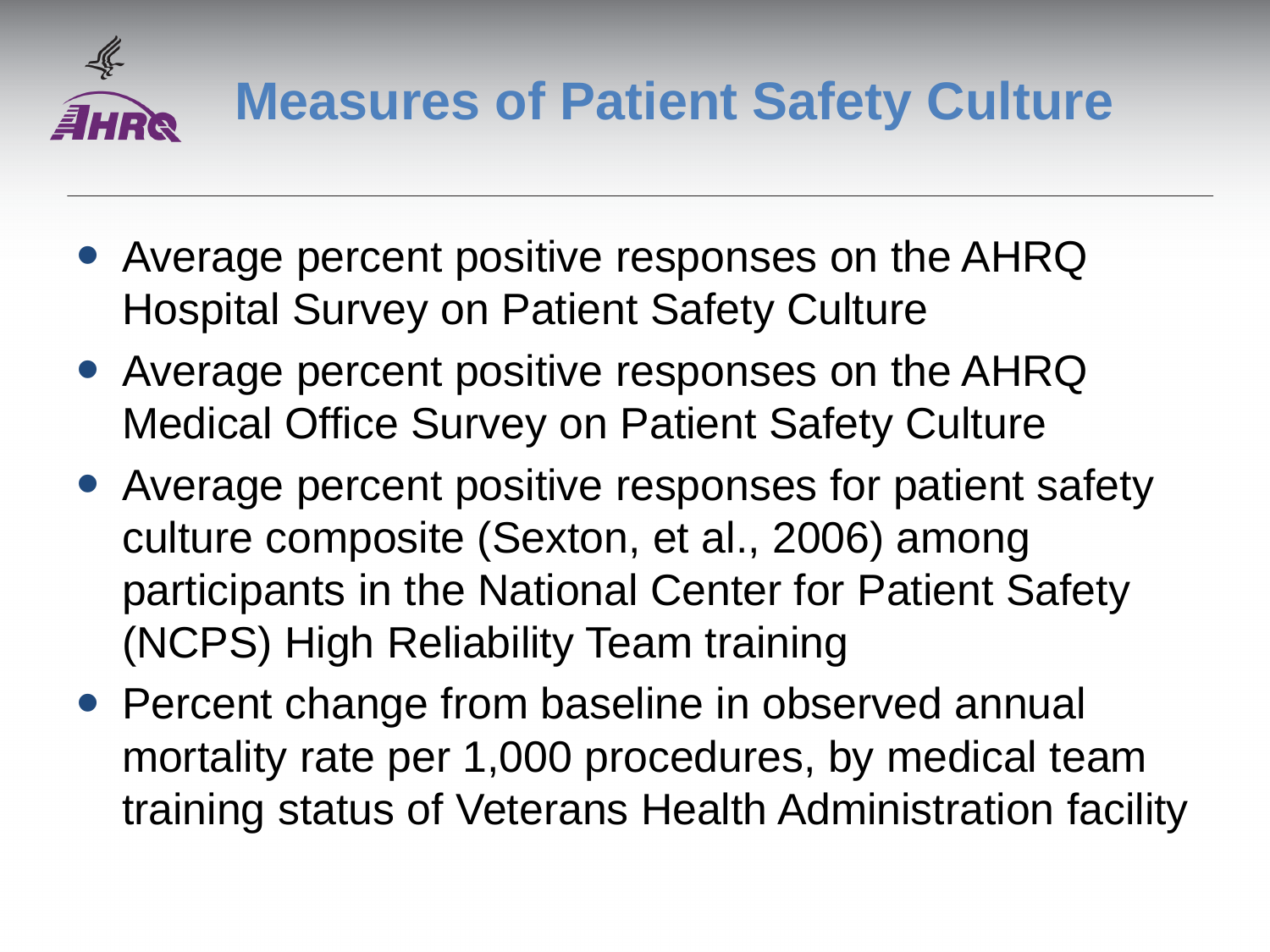

# Measures of Patient Safety Culture
Average percent positive responses on the AHRQ Hospital Survey on Patient Safety Culture
Average percent positive responses on the AHRQ Medical Office Survey on Patient Safety Culture
Average percent positive responses for patient safety culture composite (Sexton, et al., 2006) among participants in the National Center for Patient Safety (NCPS) High Reliability Team training
Percent change from baseline in observed annual mortality rate per 1,000 procedures, by medical team training status of Veterans Health Administration facility